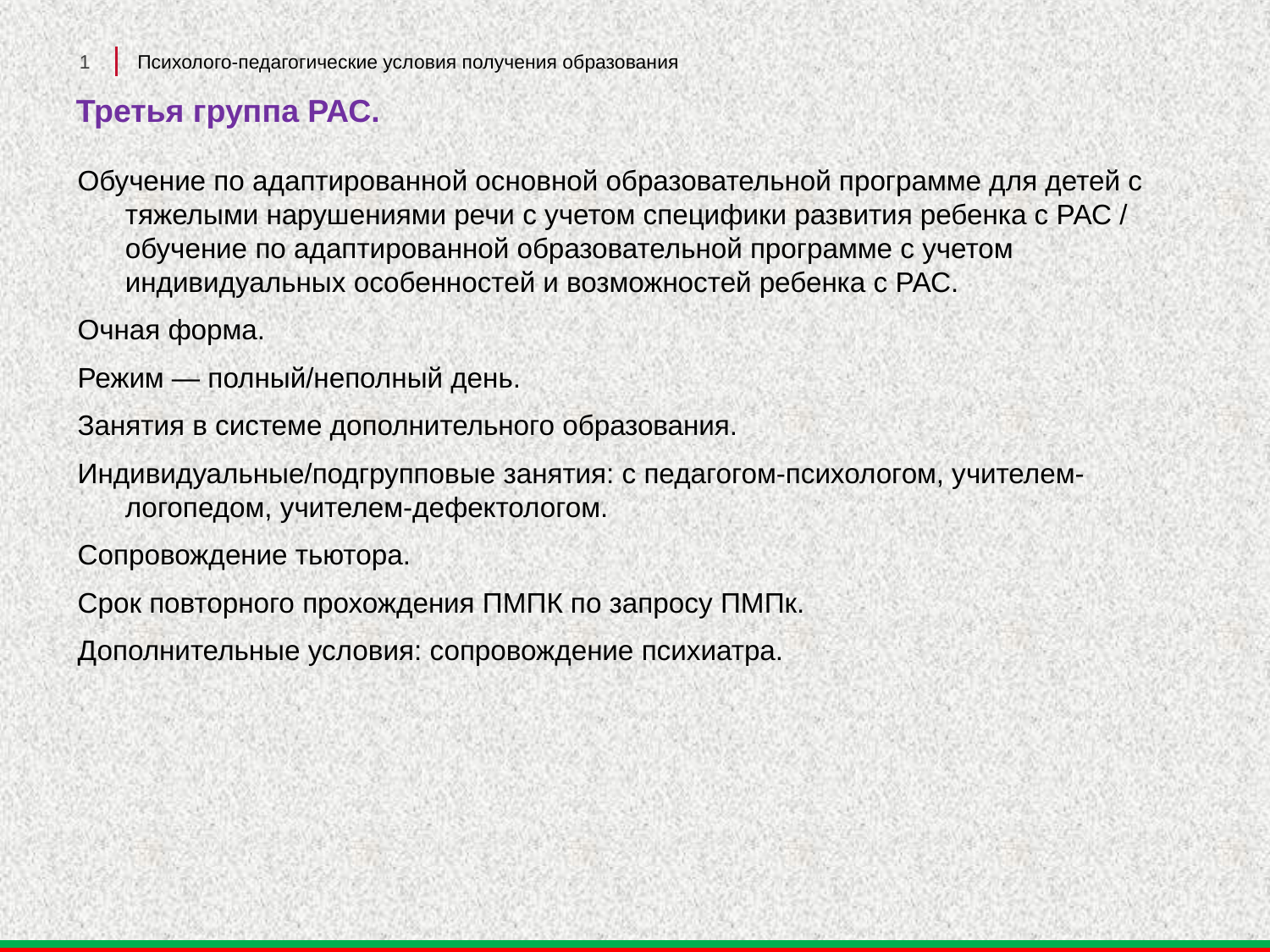

1
Психолого-педагогические условия получения образования
# Третья группа РАС.
Обучение по адаптированной основной образовательной программе для детей с тяжелыми нарушениями речи с учетом специфики развития ребенка с РАС / обучение по адаптированной образовательной программе с учетом индивидуальных особенностей и возможностей ребенка с РАС.
Очная форма.
Режим — полный/неполный день.
Занятия в системе дополнительного образования.
Индивидуальные/подгрупповые занятия: с педагогом-психологом, учителем-логопедом, учителем-дефектологом.
Сопровождение тьютора.
Срок повторного прохождения ПМПК по запросу ПМПк.
Дополнительные условия: сопровождение психиатра.